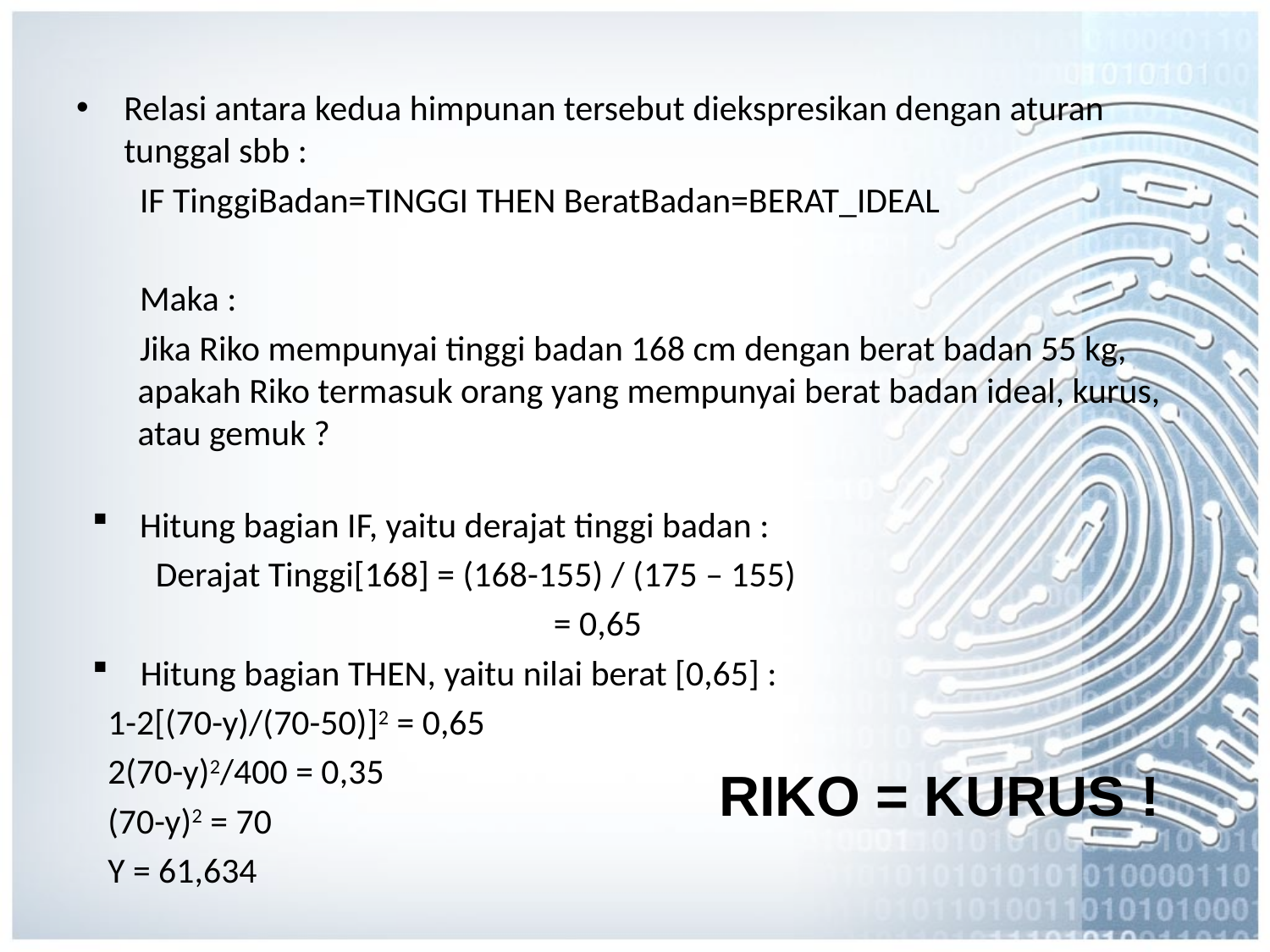

Relasi antara kedua himpunan tersebut diekspresikan dengan aturan tunggal sbb :
IF TinggiBadan=TINGGI THEN BeratBadan=BERAT_IDEAL

Maka :
Jika Riko mempunyai tinggi badan 168 cm dengan berat badan 55 kg, apakah Riko termasuk orang yang mempunyai berat badan ideal, kurus, atau gemuk ?
Hitung bagian IF, yaitu derajat tinggi badan :
Derajat Tinggi[168] = (168-155) / (175 – 155)
			            = 0,65
    Hitung bagian THEN, yaitu nilai berat [0,65] :
1-2[(70-y)/(70-50)]2 = 0,65
2(70-y)2/400 = 0,35
(70-y)2 = 70
Y = 61,634
RIKO = KURUS !